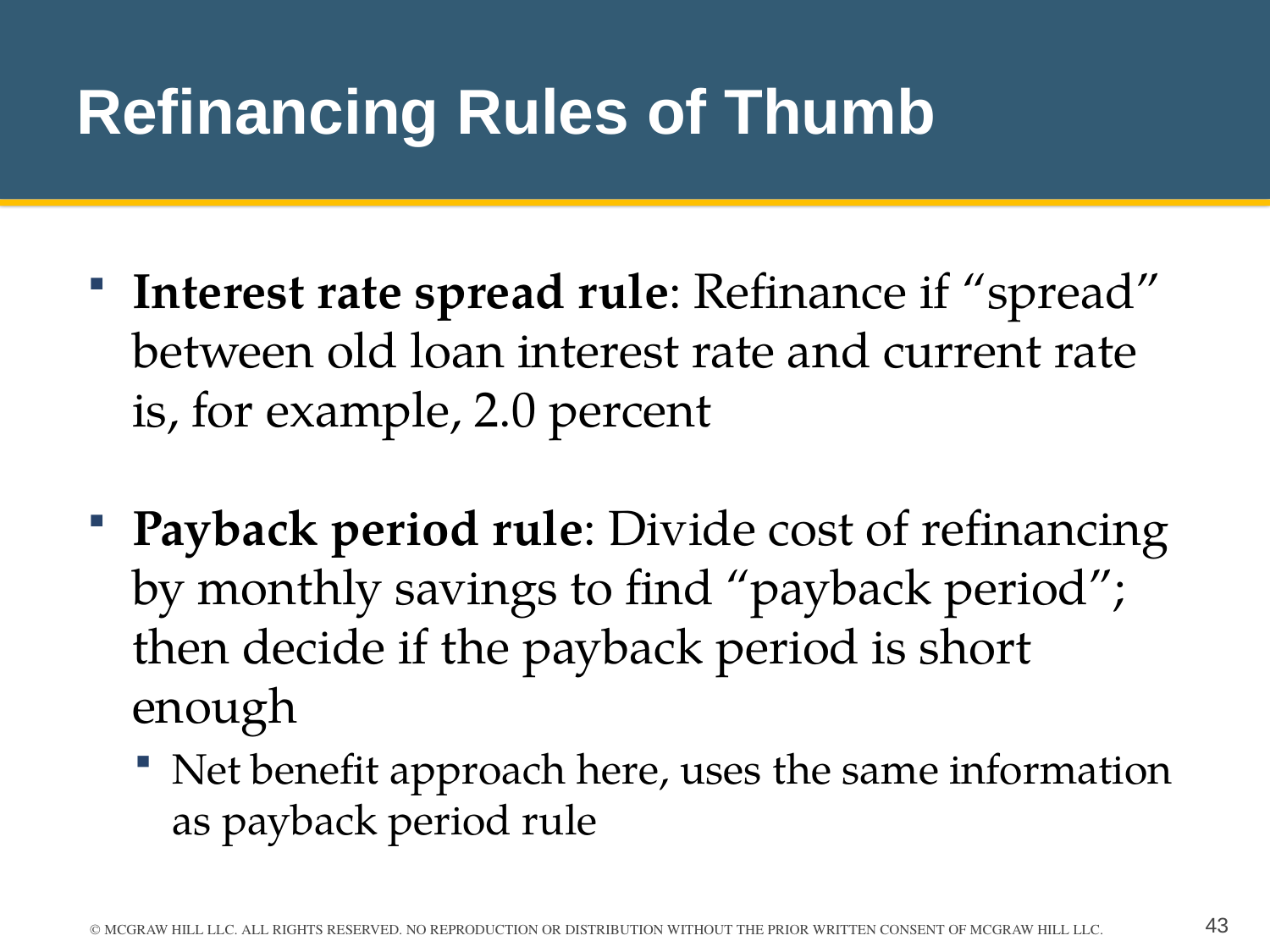

# Refinancing Rules of Thumb
Interest rate spread rule: Refinance if “spread” between old loan interest rate and current rate is, for example, 2.0 percent

Payback period rule: Divide cost of refinancing by monthly savings to find “payback period”; then decide if the payback period is short enough
Net benefit approach here, uses the same information as payback period rule
© MCGRAW HILL LLC. ALL RIGHTS RESERVED. NO REPRODUCTION OR DISTRIBUTION WITHOUT THE PRIOR WRITTEN CONSENT OF MCGRAW HILL LLC.
43